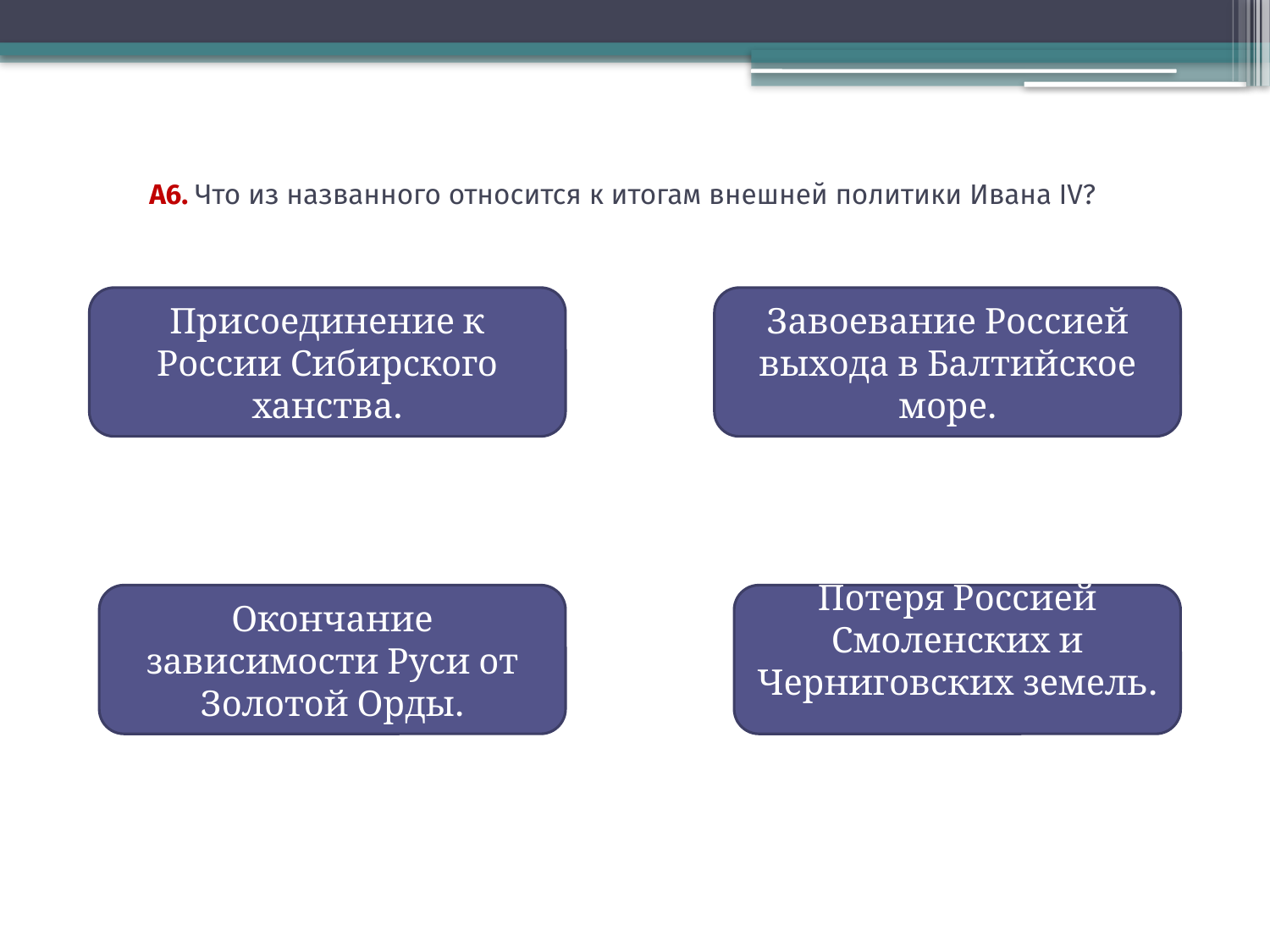

# А6. Что из названного относится к итогам внешней политики Ивана IV?
Присоединение к России Сибирского ханства.
Завоевание Россией выхода в Балтийское море.
Окончание зависимости Руси от Золотой Орды.
Потеря Россией Смоленских и Черниговских земель.